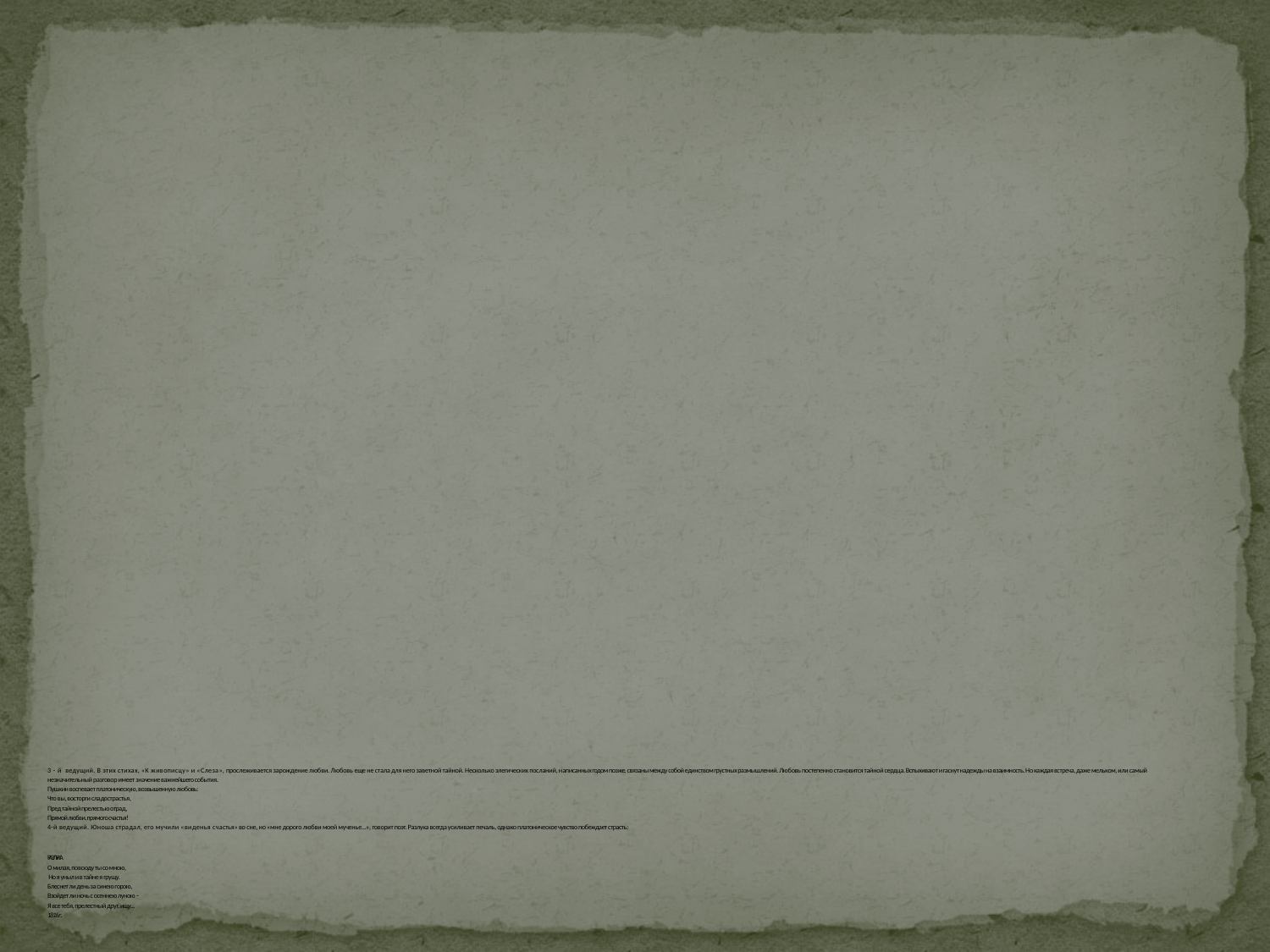

# 3-й ведущий. В этих стихах, «К живописцу» и «Слеза», прослеживается зарождение любви. Любовь еще не стала для него заветной тайной. Несколько элегических посланий, напи­санных годом позже, связаны между собой единством грустных размышлений. Любовь постепенно становится тайной сердца. Вспыхивают и гаснут надежды на взаимность. Но каждая встре­ча, даже мельком, или самый незначительный разговор имеет значение важнейшего события. Пушкин воспевает платоническую, возвышенную любовь: Что вы, восторги сладострастья, Пред тайной прелестью отрад, Прямой любви, прямого счастья! 4-й ведущий. Юноша страдал, его мучили «виденья сча­стья» во сне, но «мне дорого любви моей мученье...», говорит поэт. Разлука всегда усиливает печаль, однако платоническое чувство побеждает страсть: РАЗЛУКА О милая, повсюду ты со мною, Но я уныл и в тайне я грущу. Блеснет ли день за синею горою, Взойдет ли ночь с осеннею луною – Я все тебя, прелестный друг, ищу... 1816 г.